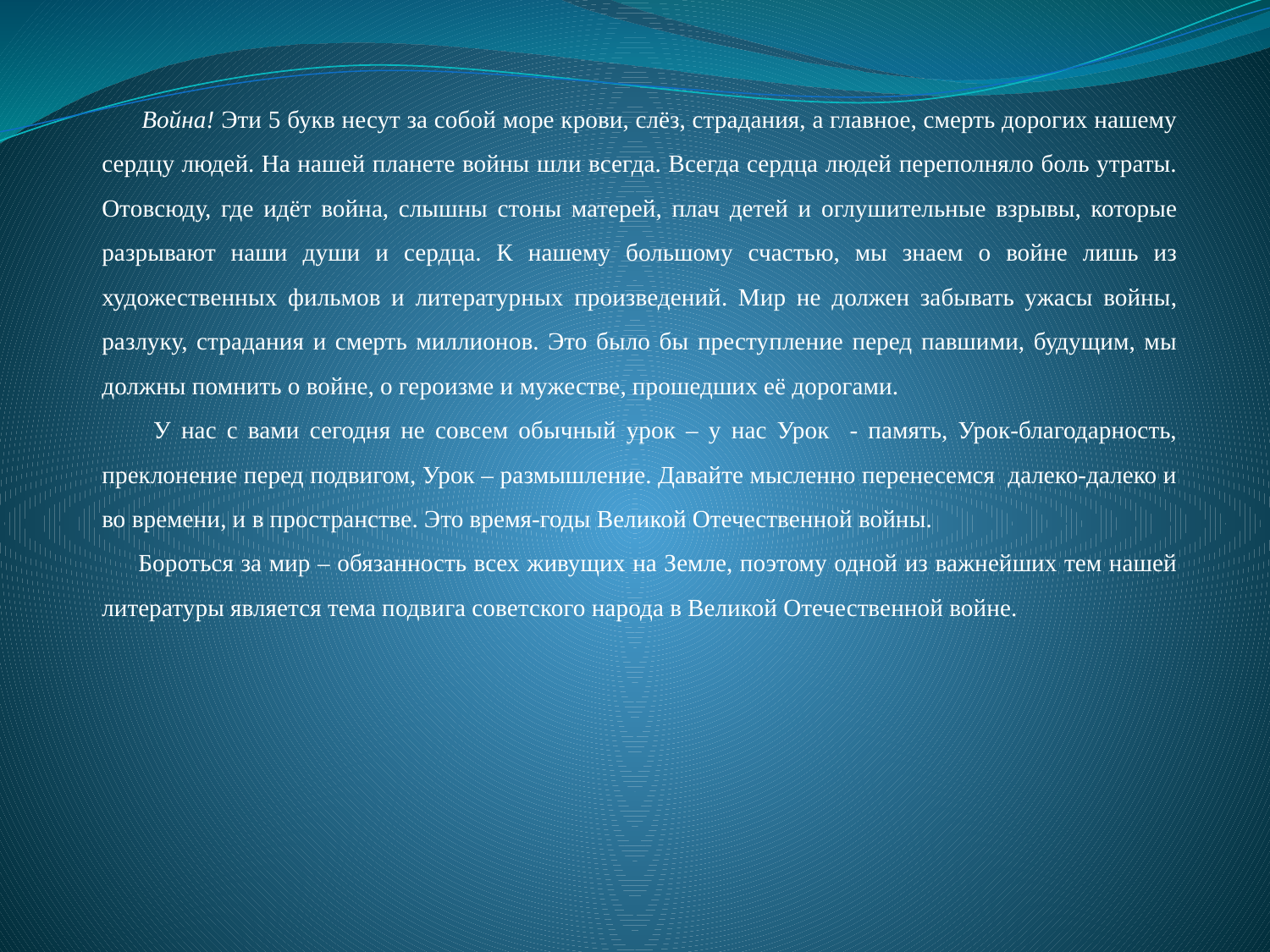

Война! Эти 5 букв несут за собой море крови, слёз, страдания, а главное, смерть дорогих нашему сердцу людей. На нашей планете войны шли всегда. Всегда сердца людей переполняло боль утраты. Отовсюду, где идёт война, слышны стоны матерей, плач детей и оглушительные взрывы, которые разрывают наши души и сердца. К нашему большому счастью, мы знаем о войне лишь из художественных фильмов и литературных произведений. Мир не должен забывать ужасы войны, разлуку, страдания и смерть миллионов. Это было бы преступление перед павшими, будущим, мы должны помнить о войне, о героизме и мужестве, прошедших её дорогами.
     У нас с вами сегодня не совсем обычный урок – у нас Урок  - память, Урок-благодарность, преклонение перед подвигом, Урок – размышление. Давайте мысленно перенесемся  далеко-далеко и во времени, и в пространстве. Это время-годы Великой Отечественной войны.
     Бороться за мир – обязанность всех живущих на Земле, поэтому одной из важнейших тем нашей литературы является тема подвига советского народа в Великой Отечественной войне.